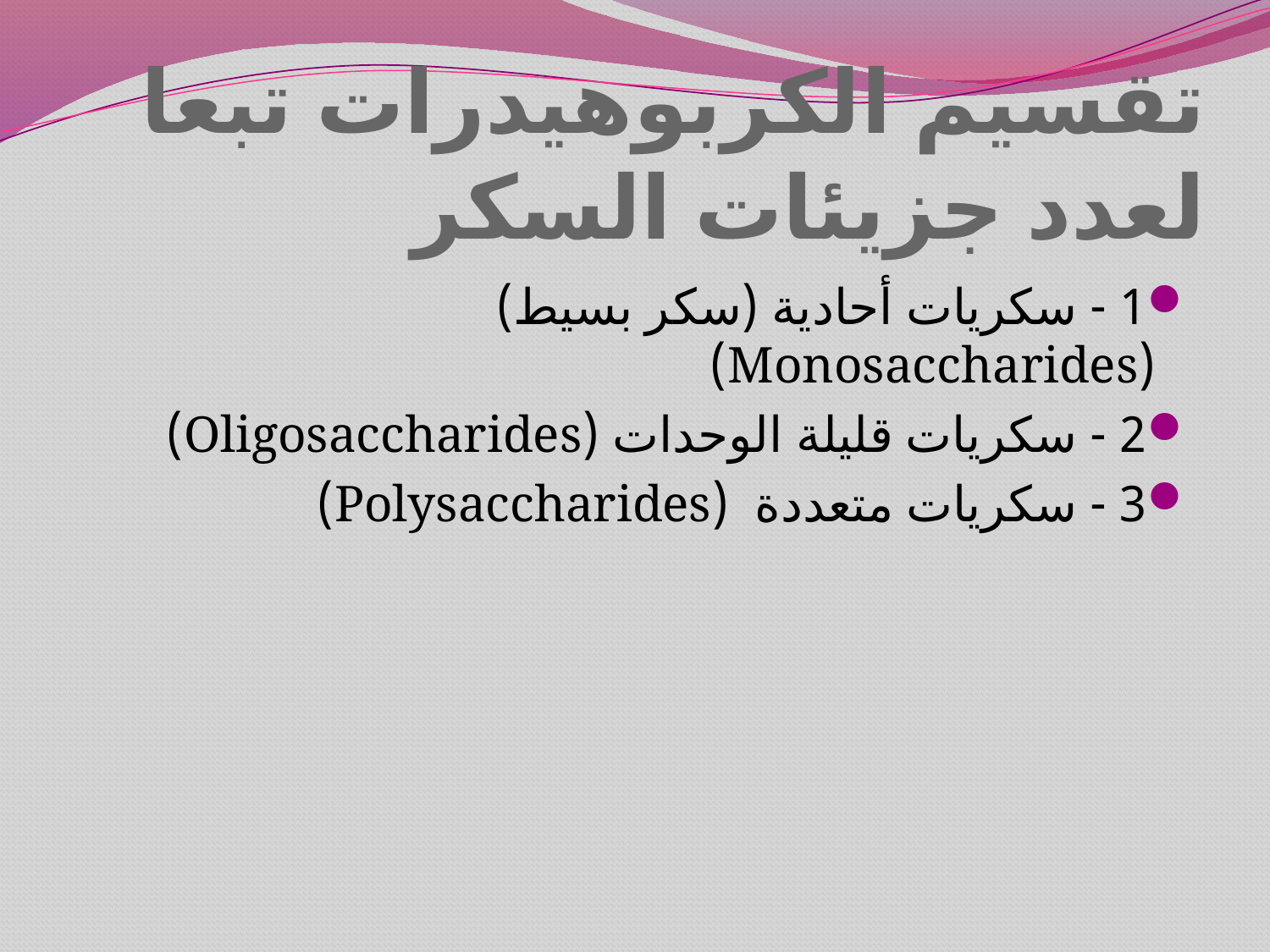

# تقسيم الكربوهيدرات تبعا لعدد جزيئات السكر
1 - سكريات أحادية (سكر بسيط)  (Monosaccharides)
2 - سكريات قليلة الوحدات (Oligosaccharides)
3 - سكريات متعددة  (Polysaccharides)